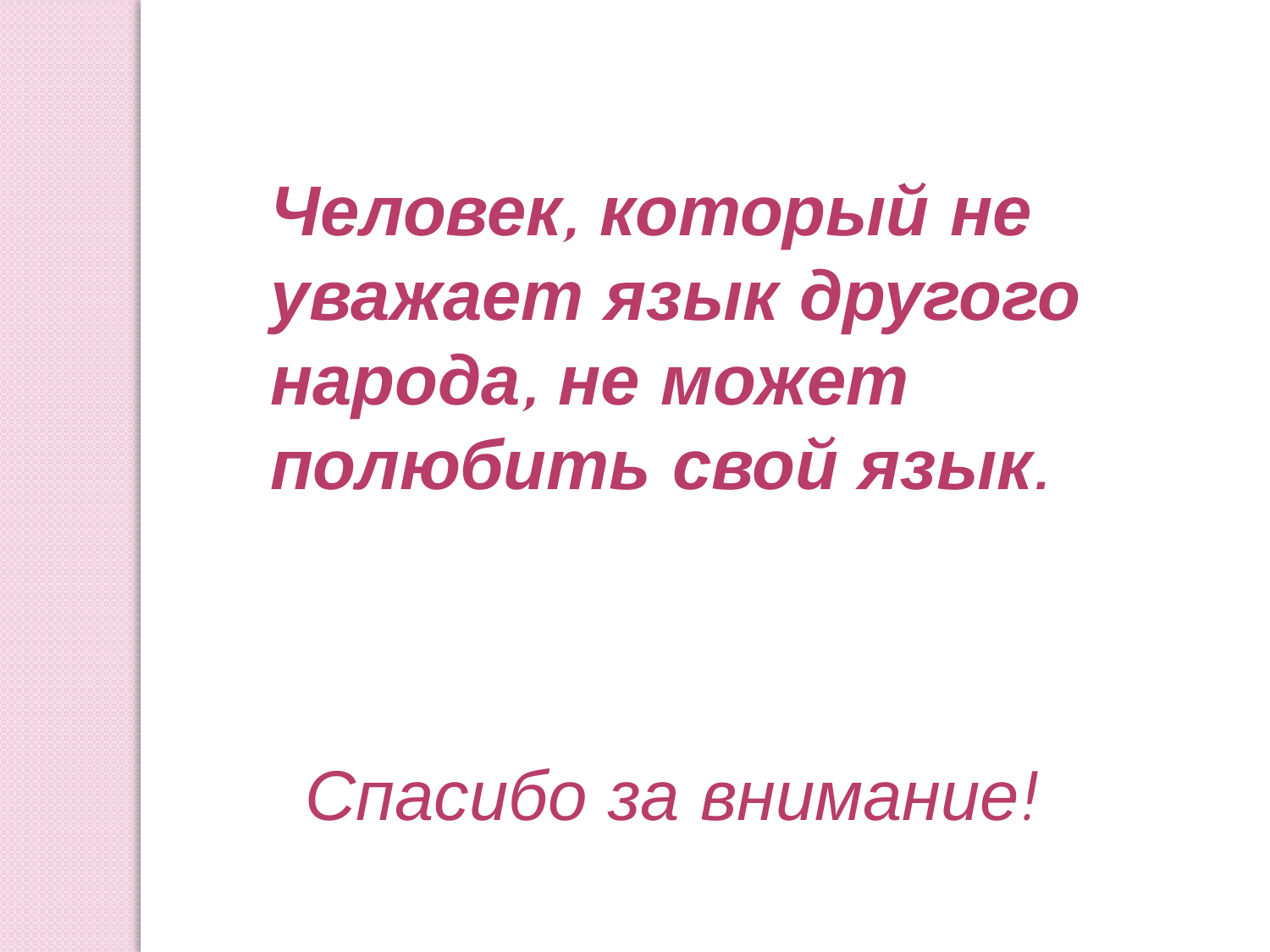

Человек, который не уважает язык другого народа, не может полюбить свой язык.
Спасибо за внимание!